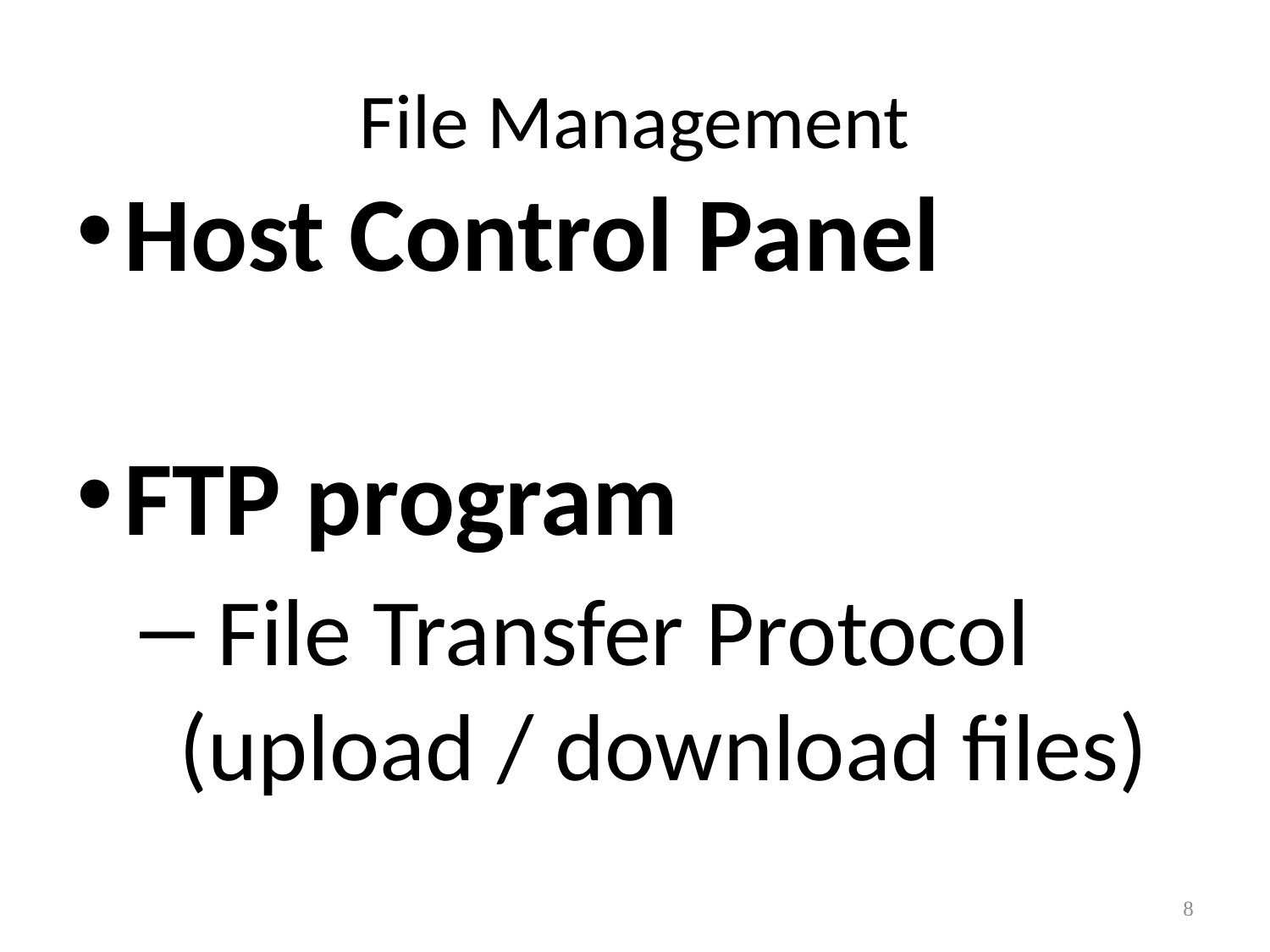

# File Management
Host Control Panel
FTP program
 File Transfer Protocol
(upload / download files)
8